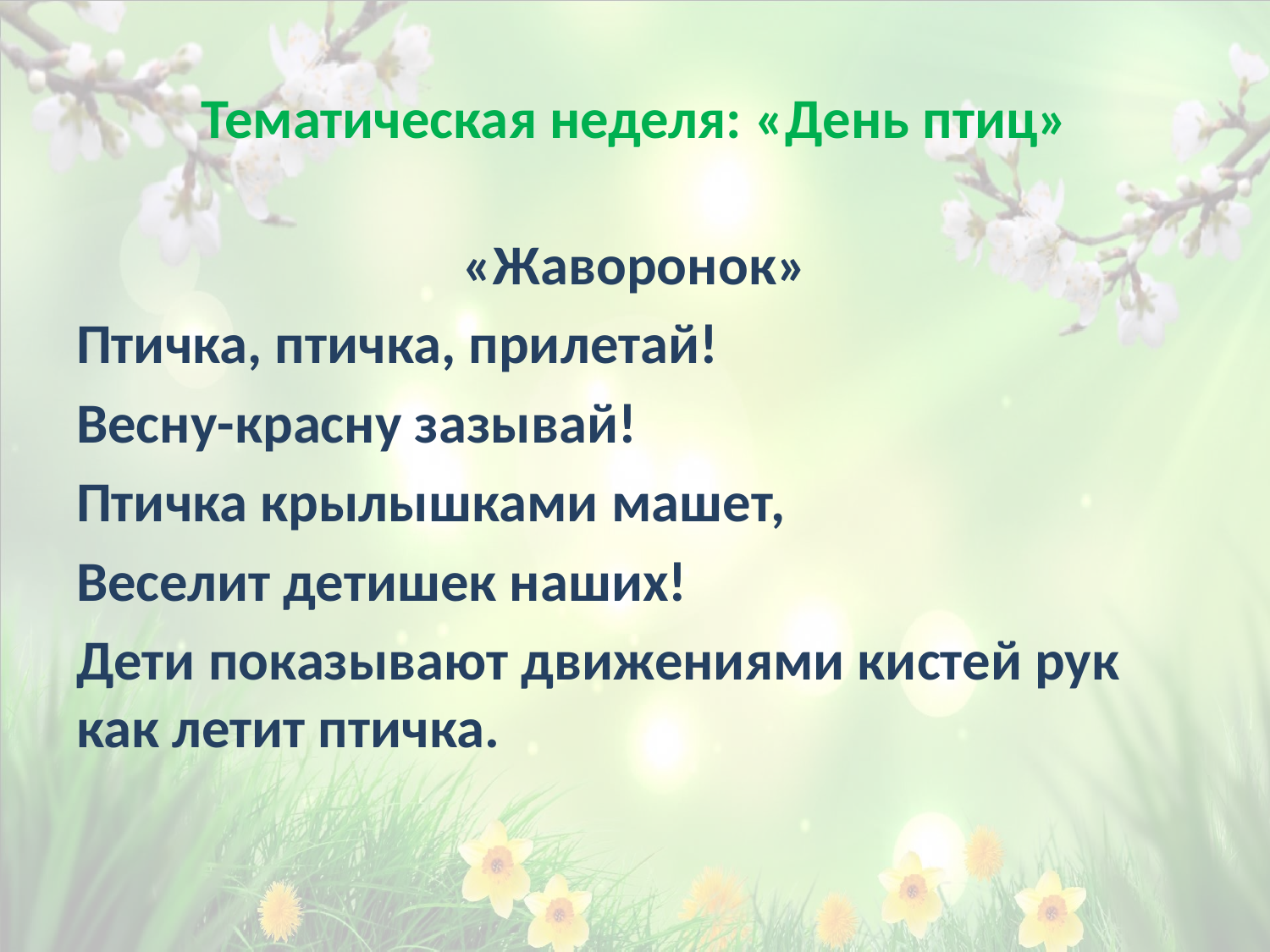

# Тематическая неделя: «День птиц»
«Жаворонок»
Птичка, птичка, прилетай!
Весну-красну зазывай!
Птичка крылышками машет,
Веселит детишек наших!
Дети показывают движениями кистей рук как летит птичка.